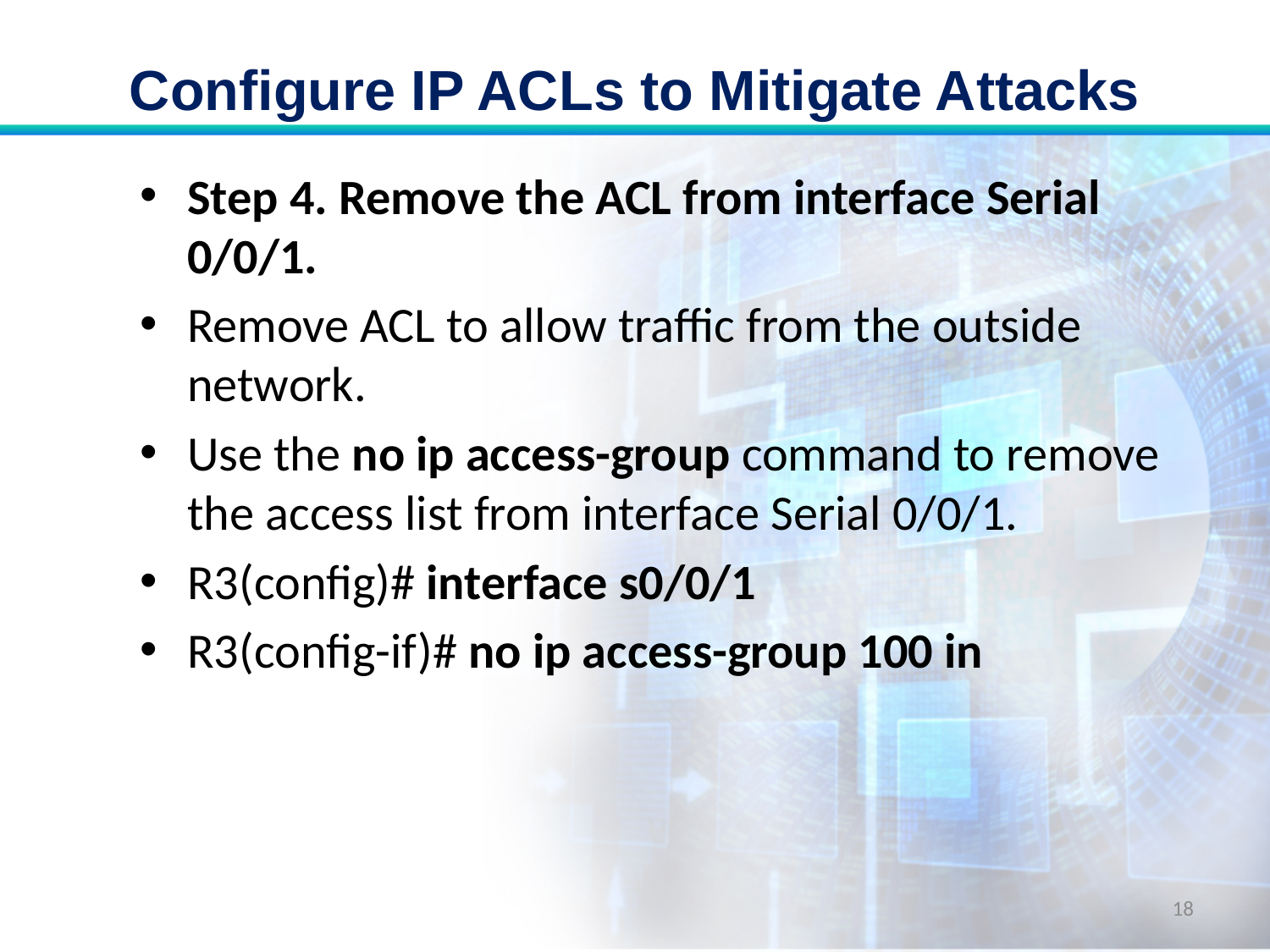

# Configure IP ACLs to Mitigate Attacks
Step 4. Remove the ACL from interface Serial 0/0/1.
Remove ACL to allow traffic from the outside network.
Use the no ip access-group command to remove the access list from interface Serial 0/0/1.
R3(config)# interface s0/0/1
R3(config-if)# no ip access-group 100 in

18